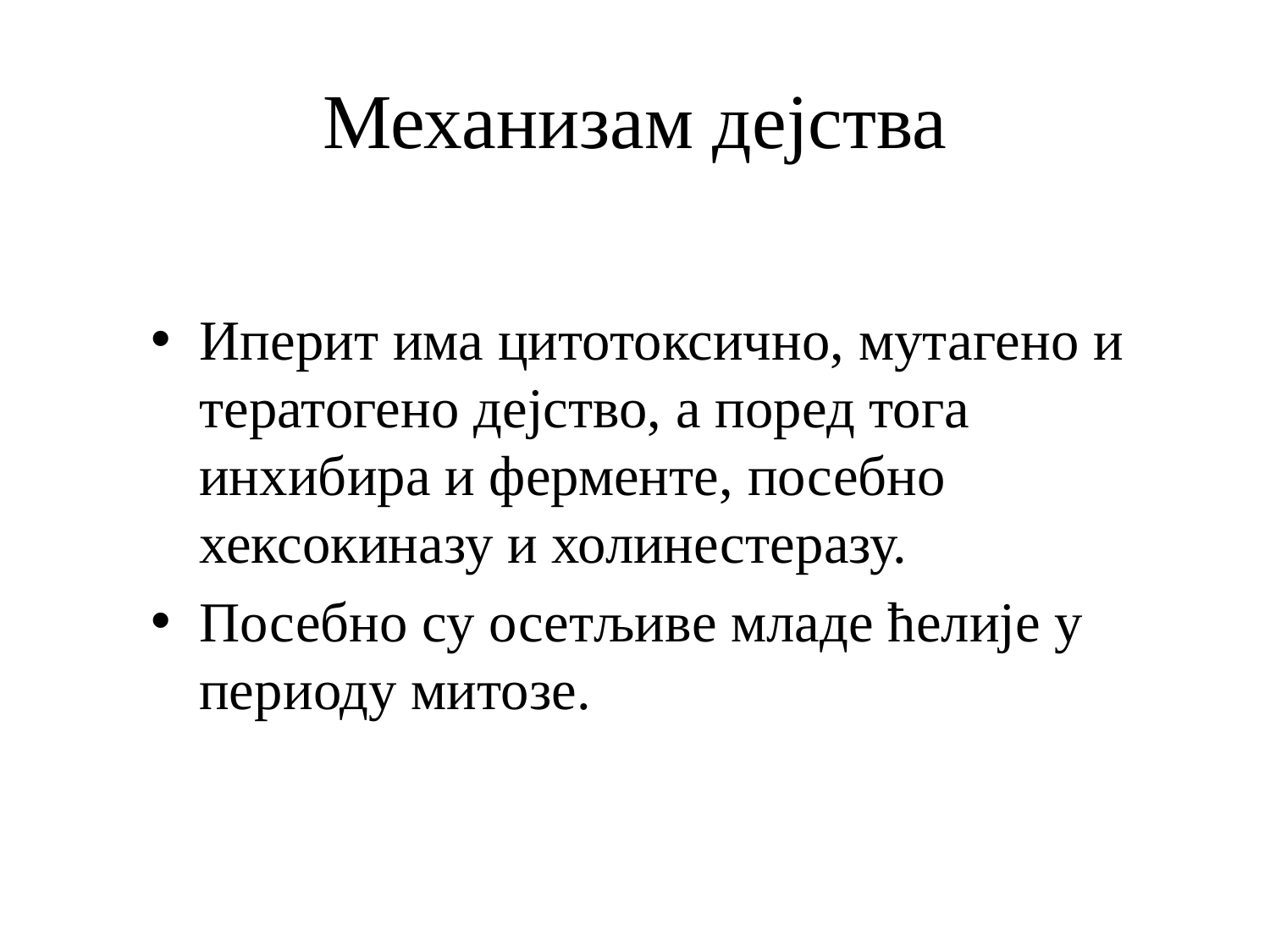

# Механизам дејства
Иперит има цитотоксично, мутагено и тератогено дејство, а поред тога инхибира и ферменте, посебно хексокиназу и холинестеразу.
Посебно су осетљиве младе ћелије у периоду митозе.